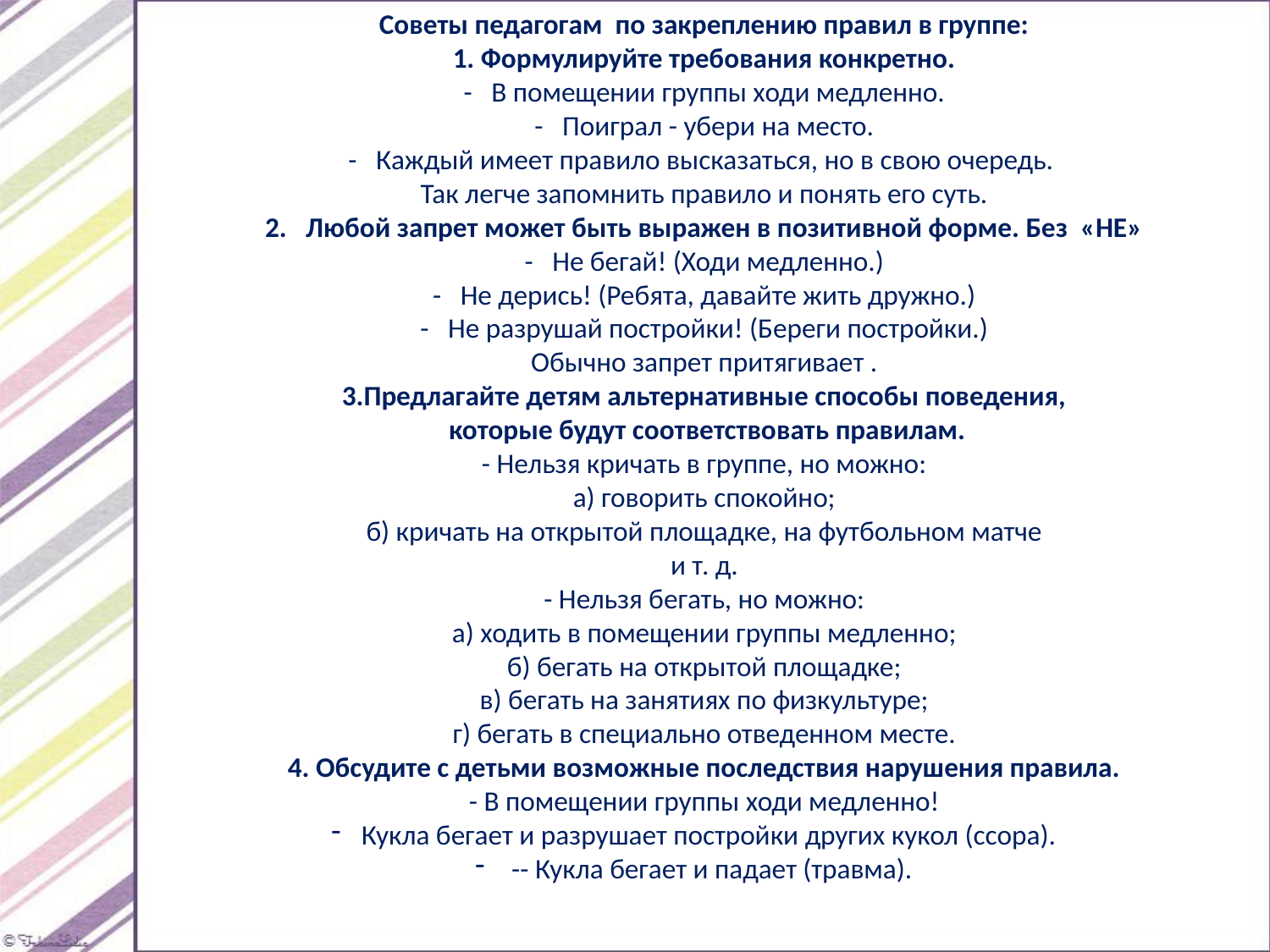

Советы педагогам  по закреплению правил в группе:
1. Формулируйте требования конкретно.
-   В помещении группы ходи медленно.
-   Поиграл - убери на место.
-   Каждый имеет правило высказаться, но в свою очередь.
Так легче запомнить правило и понять его суть.
2.   Любой запрет может быть выражен в позитивной форме. Без  «НЕ»
-   Не бегай! (Ходи медленно.)
-   Не дерись! (Ребята, давайте жить дружно.)
-   Не разрушай постройки! (Береги постройки.)
Обычно запрет притягивает .
3.Предлагайте детям альтернативные способы поведения,
 которые будут соответствовать правилам.
- Нельзя кричать в группе, но можно:
а) говорить спокойно;
б) кричать на открытой площадке, на футбольном матче
и т. д.
- Нельзя бегать, но можно:
а) ходить в помещении группы медленно;
б) бегать на открытой площадке;
в) бегать на занятиях по физкультуре;
г) бегать в специально отведенном месте.
4. Обсудите с детьми возможные последствия нарушения правила.
- В помещении группы ходи медленно!
Кукла бегает и разрушает постройки других кукол (ссора).
 -- Кукла бегает и падает (травма).